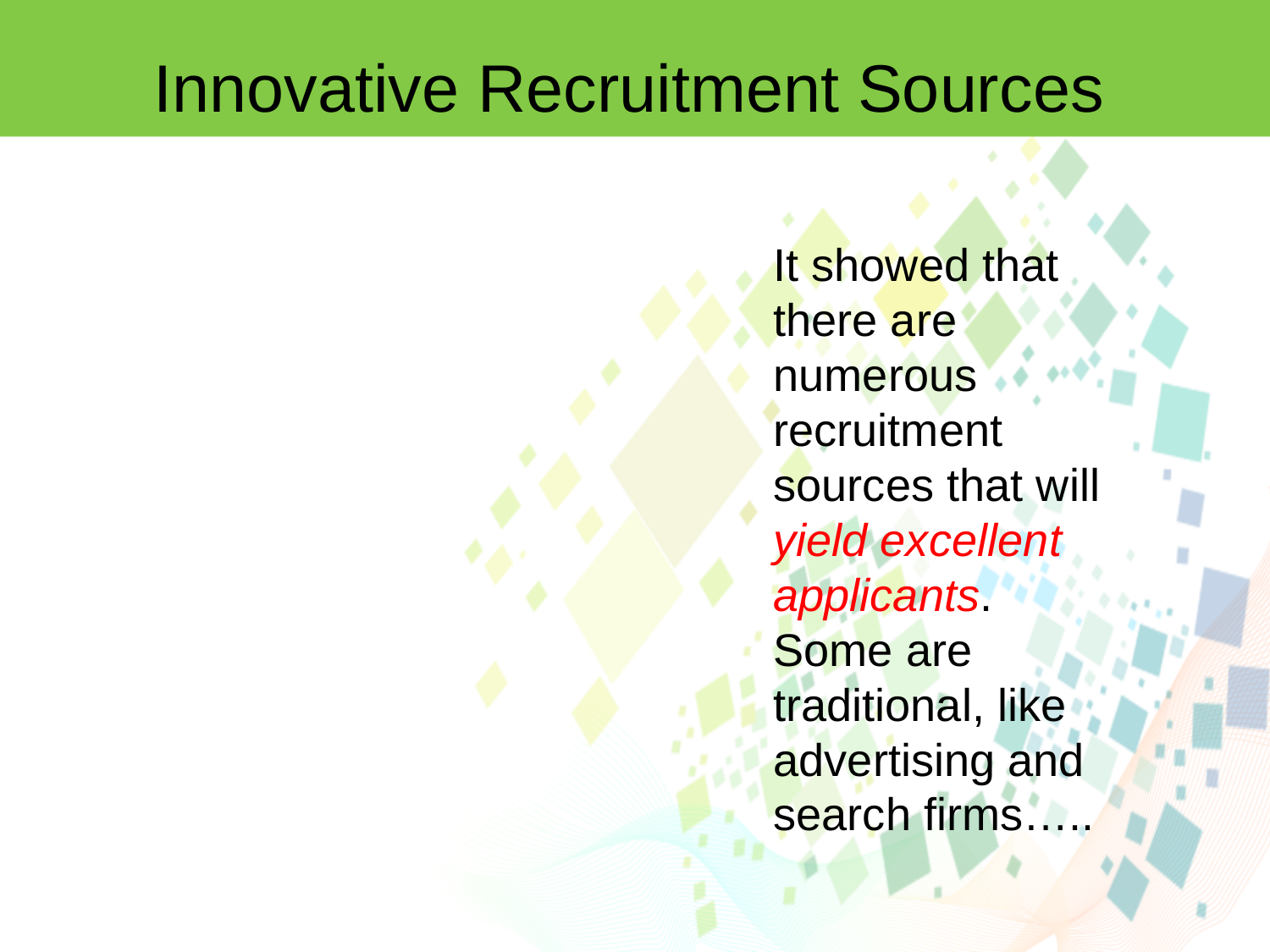

Innovative Recruitment Sources
It showed that there are numerous recruitment sources that will yield excellent applicants.
Some are traditional, like advertising and search firms…..